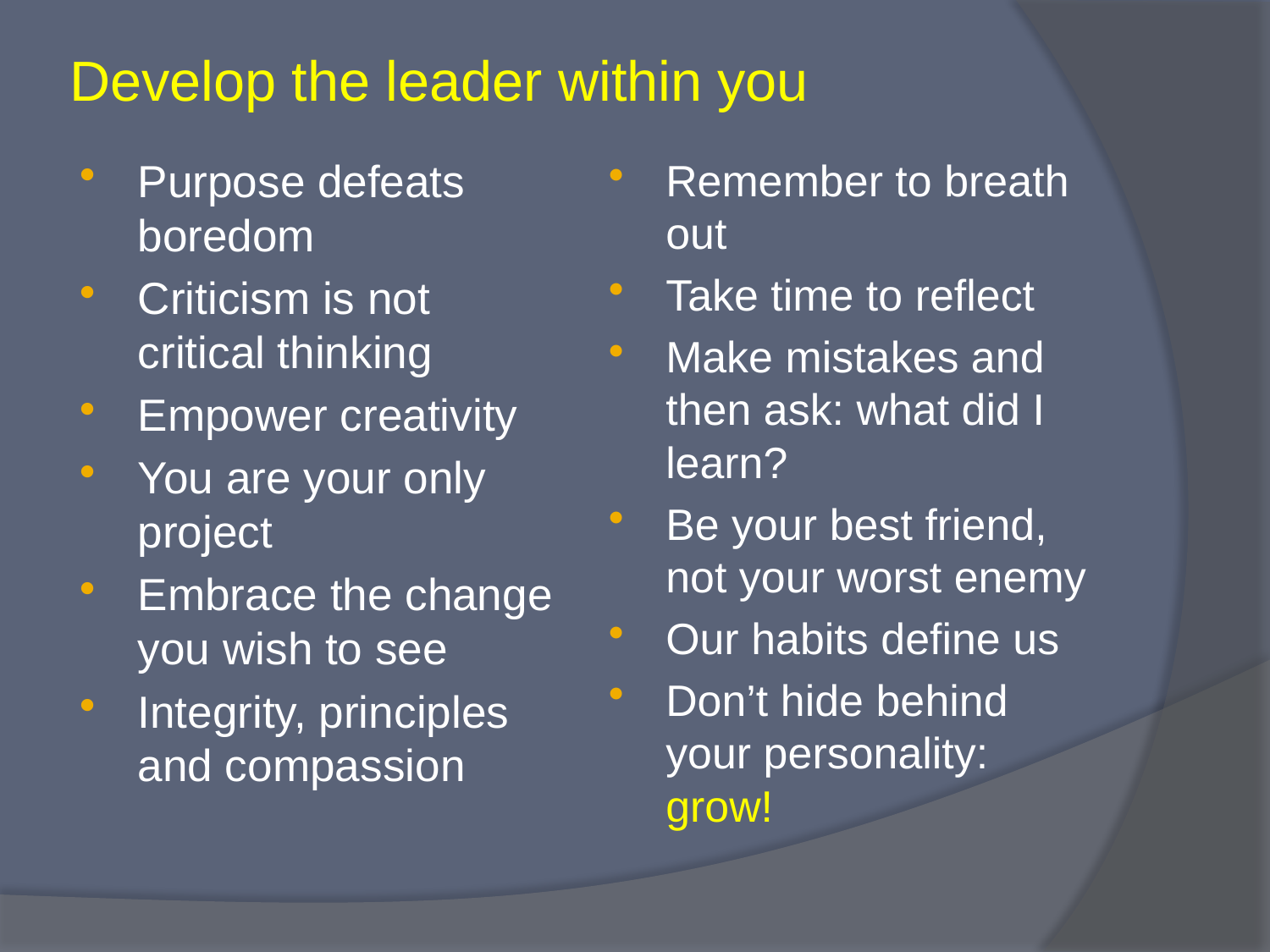

# Develop the leader within you
Purpose defeats boredom
Criticism is not critical thinking
Empower creativity
You are your only project
Embrace the change you wish to see
Integrity, principles and compassion
Remember to breath out
Take time to reflect
Make mistakes and then ask: what did I learn?
Be your best friend, not your worst enemy
Our habits define us
Don’t hide behind your personality: grow!